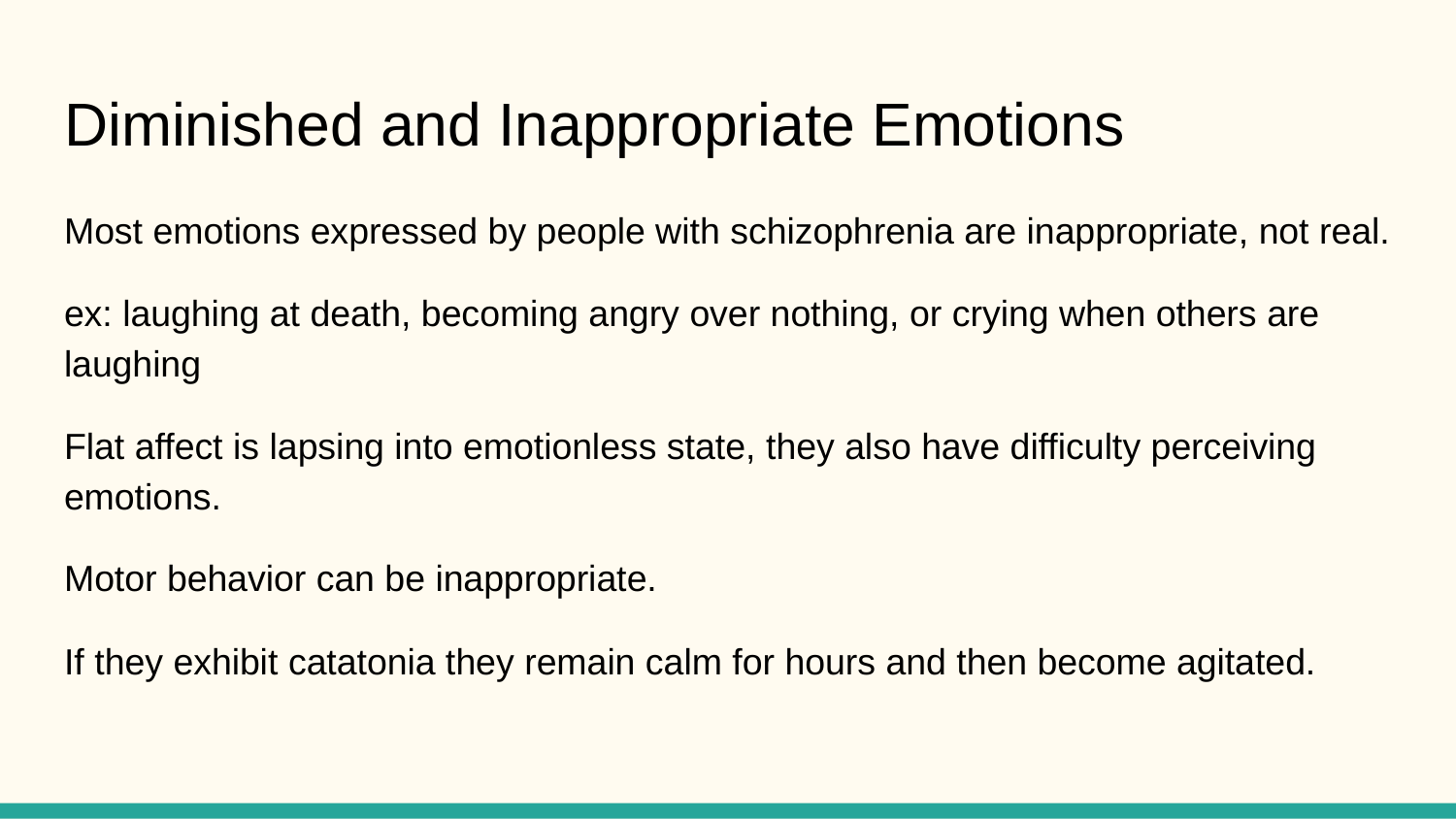

# Diminished and Inappropriate Emotions
Most emotions expressed by people with schizophrenia are inappropriate, not real.
ex: laughing at death, becoming angry over nothing, or crying when others are laughing
Flat affect is lapsing into emotionless state, they also have difficulty perceiving emotions.
Motor behavior can be inappropriate.
If they exhibit catatonia they remain calm for hours and then become agitated.